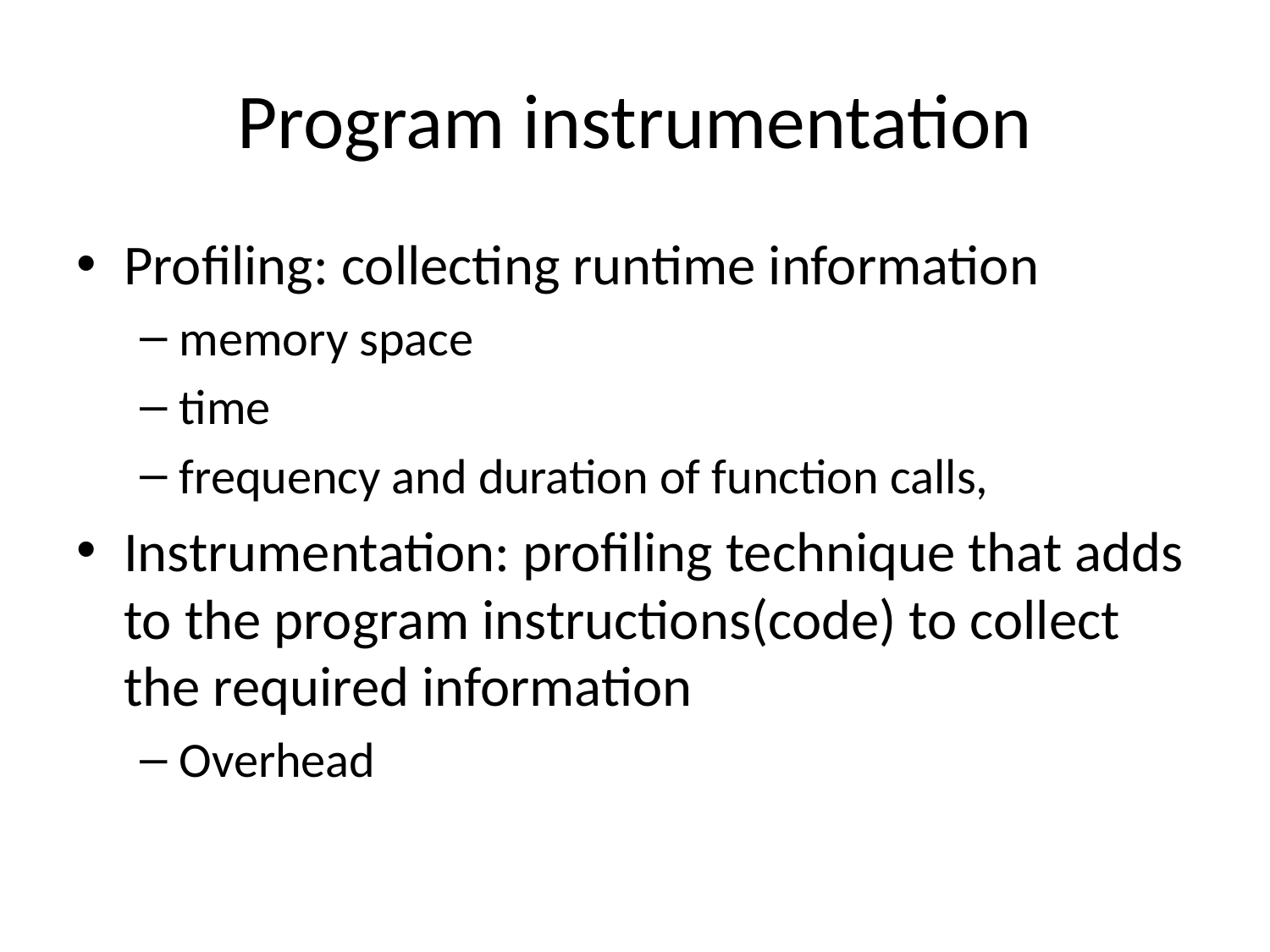

# Program instrumentation
Profiling: collecting runtime information
memory space
time
frequency and duration of function calls,
Instrumentation: profiling technique that adds to the program instructions(code) to collect the required information
Overhead